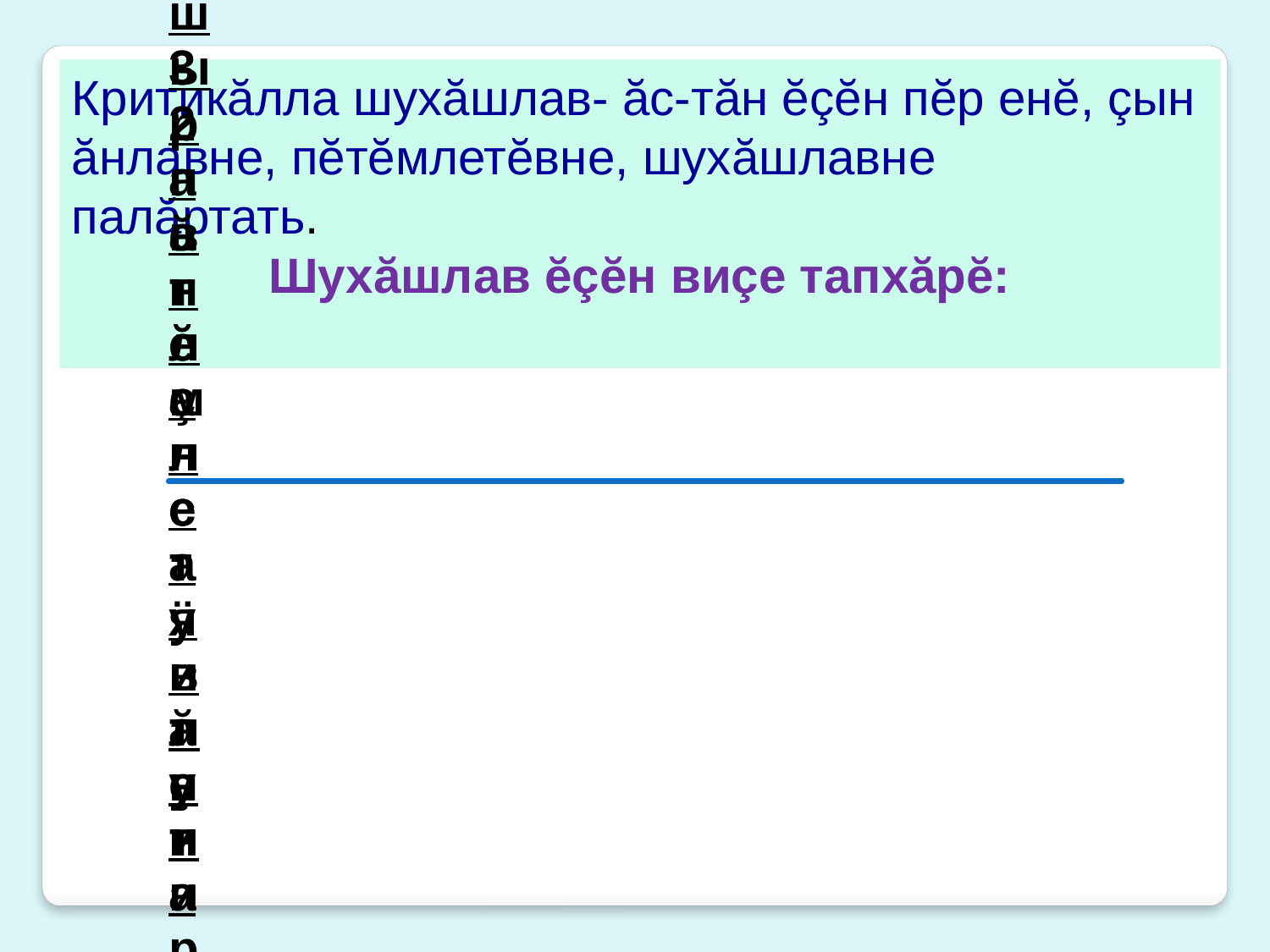

Критикăлла шухăшлав- ăс-тăн ĕçĕн пĕр енĕ, çын ăнлавне, пĕтĕмлетĕвне, шухăшлавне
палăртать.
Шухăшлав ĕçĕн виçе тапхăрĕ: